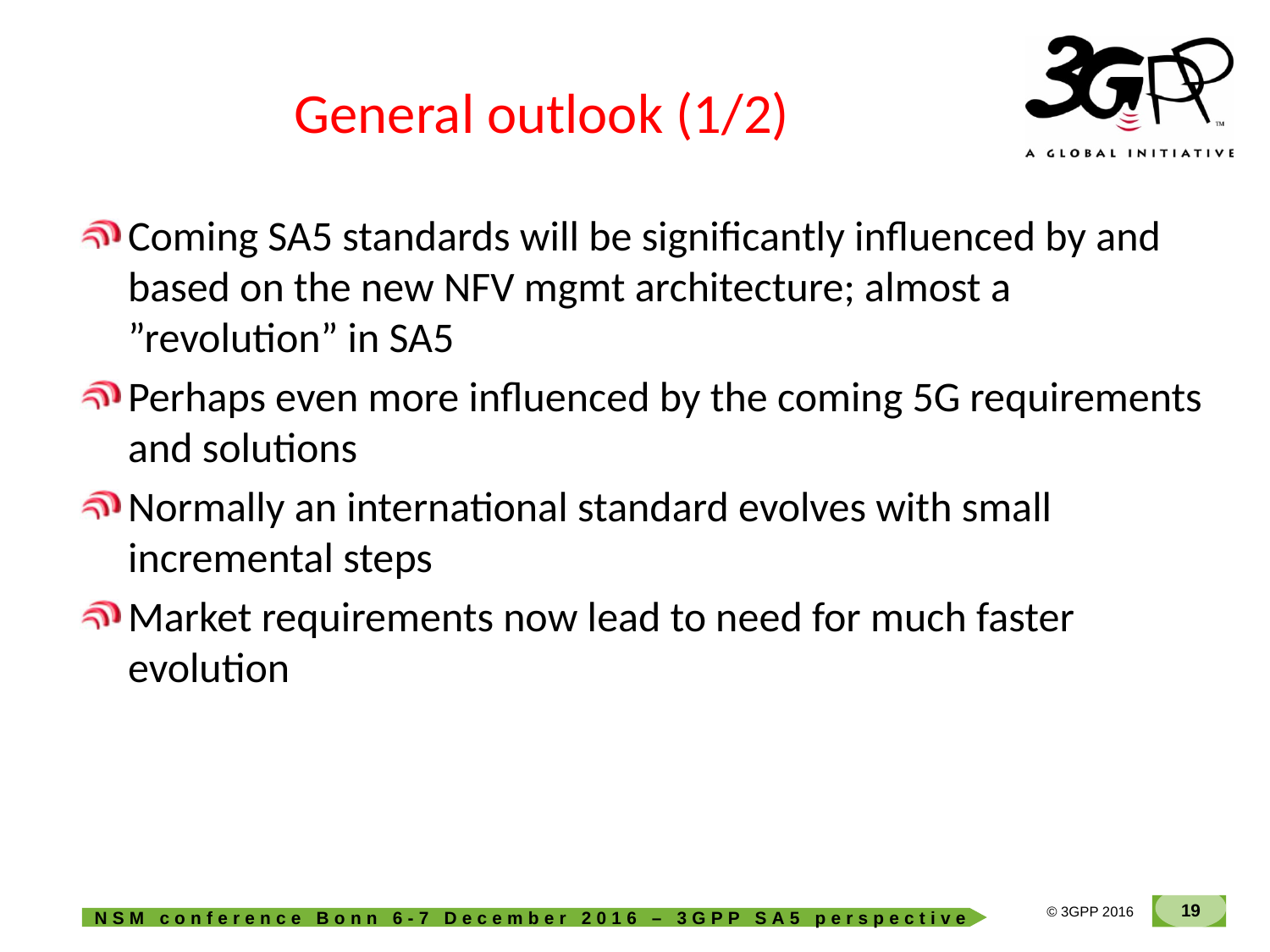

# General outlook (1/2)
Coming SA5 standards will be significantly influenced by and based on the new NFV mgmt architecture; almost a ”revolution” in SA5
Perhaps even more influenced by the coming 5G requirements and solutions
Normally an international standard evolves with small incremental steps
Market requirements now lead to need for much faster evolution